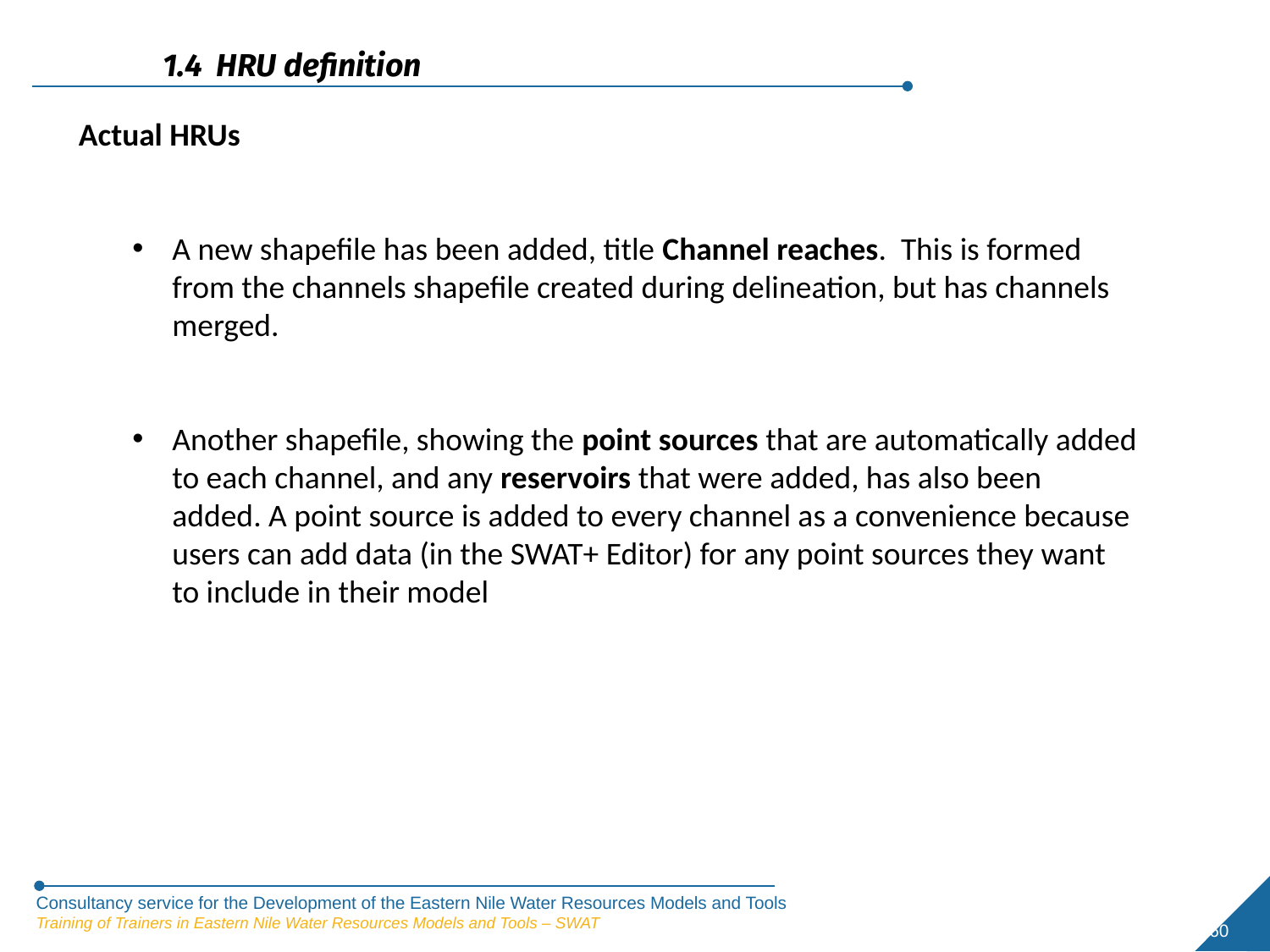

1.4  HRU definition
Actual HRUs

A new shapefile has been added, title Channel reaches.  This is formed from the channels shapefile created during delineation, but has channels merged.

Another shapefile, showing the point sources that are automatically added to each channel, and any reservoirs that were added, has also been added. A point source is added to every channel as a convenience because users can add data (in the SWAT+ Editor) for any point sources they want to include in their model